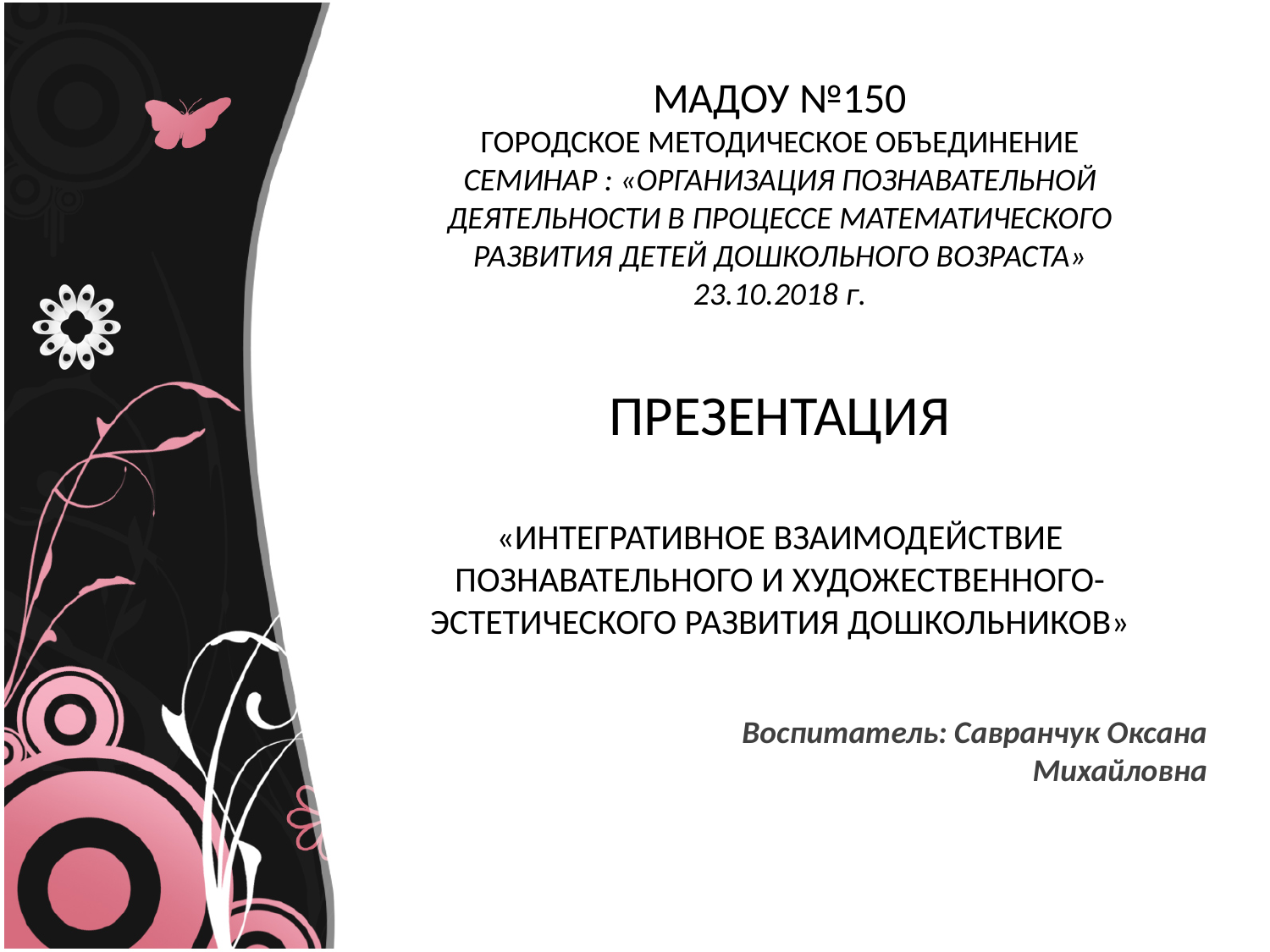

# МАДОУ №150 ГОРОДСКОЕ МЕТОДИЧЕСКОЕ ОБЪЕДИНЕНИЕ СЕМИНАР : «ОРГАНИЗАЦИЯ ПОЗНАВАТЕЛЬНОЙ ДЕЯТЕЛЬНОСТИ В ПРОЦЕССЕ МАТЕМАТИЧЕСКОГО РАЗВИТИЯ ДЕТЕЙ ДОШКОЛЬНОГО ВОЗРАСТА» 23.10.2018 г. ПРЕЗЕНТАЦИЯ «ИНТЕГРАТИВНОЕ ВЗАИМОДЕЙСТВИЕ ПОЗНАВАТЕЛЬНОГО И ХУДОЖЕСТВЕННОГО-ЭСТЕТИЧЕСКОГО РАЗВИТИЯ ДОШКОЛЬНИКОВ»
Воспитатель: Савранчук Оксана Михайловна